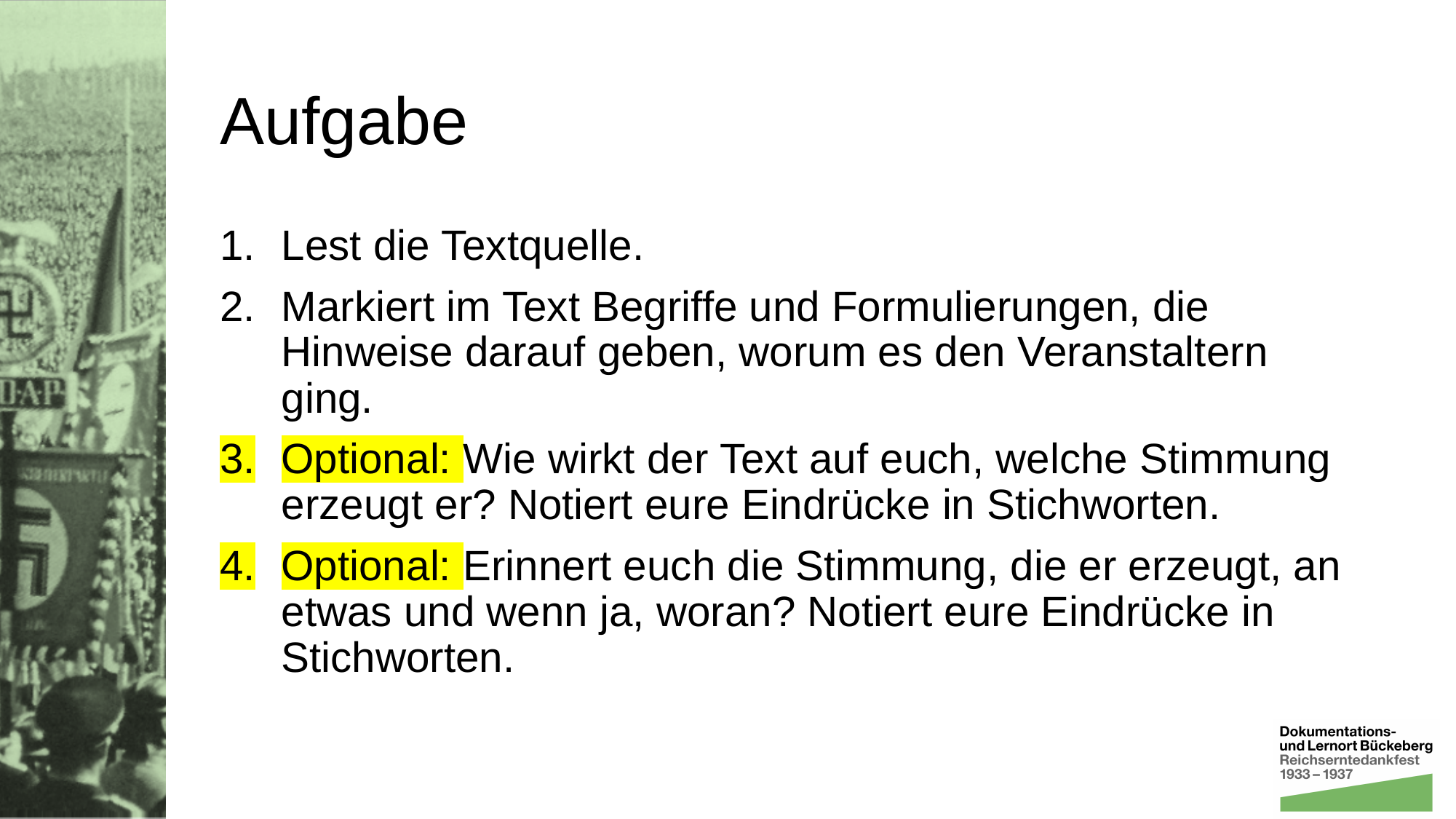

# Aufgabe
Lest die Textquelle.
Markiert im Text Begriffe und Formulierungen, die Hinweise darauf geben, worum es den Veranstaltern ging.
Optional: Wie wirkt der Text auf euch, welche Stimmung erzeugt er? Notiert eure Eindrücke in Stichworten.
Optional: Erinnert euch die Stimmung, die er erzeugt, an etwas und wenn ja, woran? Notiert eure Eindrücke in Stichworten.